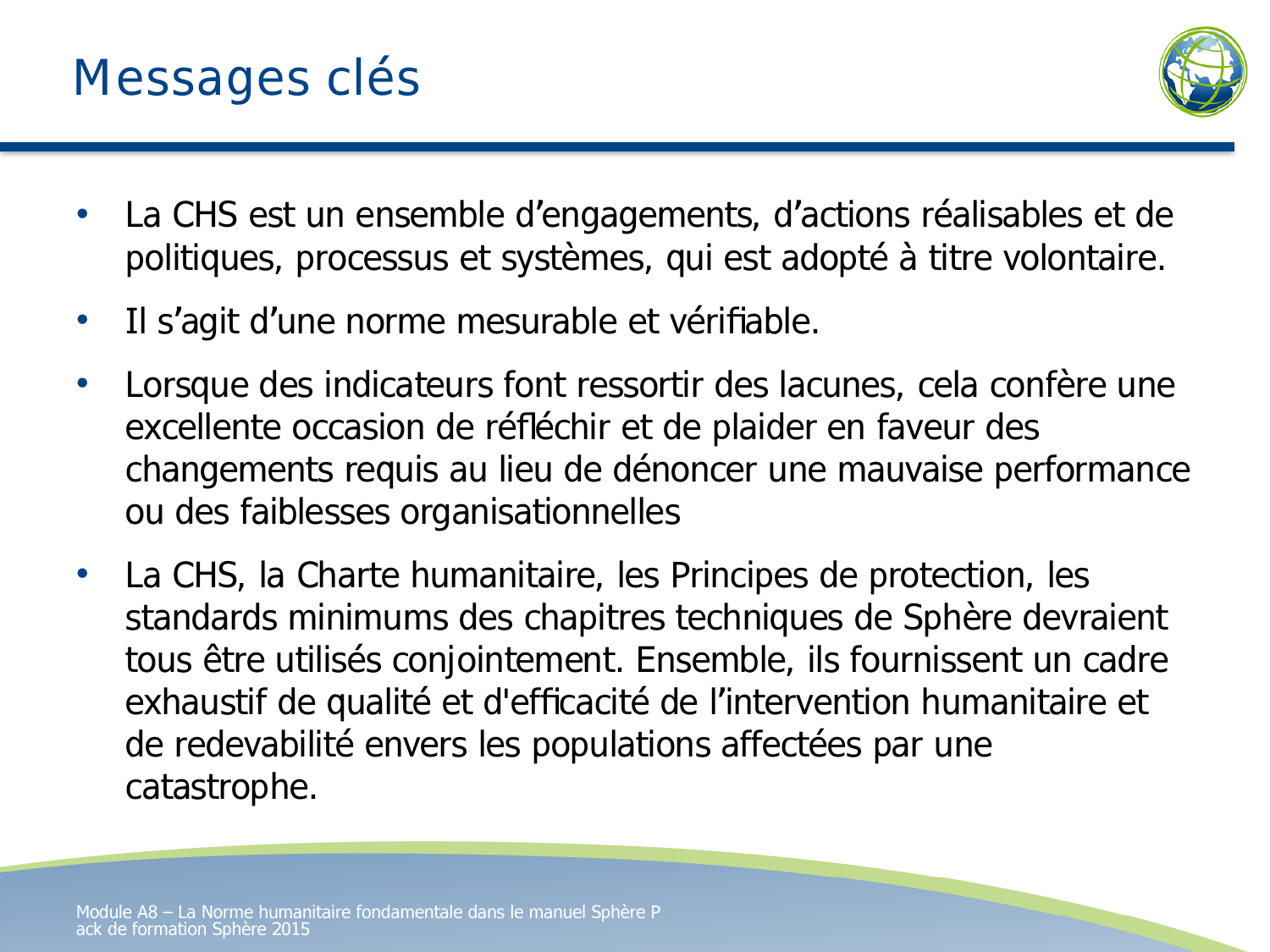

# Messages clés
La CHS est un ensemble d’engagements, d’actions réalisables et de politiques, processus et systèmes, qui est adopté à titre volontaire.
Il s’agit d’une norme mesurable et vérifiable.
Lorsque des indicateurs font ressortir des lacunes, cela confère une excellente occasion de réfléchir et de plaider en faveur des changements requis au lieu de dénoncer une mauvaise performance ou des faiblesses organisationnelles
La CHS, la Charte humanitaire, les Principes de protection, les standards minimums des chapitres techniques de Sphère devraient tous être utilisés conjointement. Ensemble, ils fournissent un cadre exhaustif de qualité et d'efficacité de l’intervention humanitaire et de redevabilité envers les populations affectées par une catastrophe.
Module A8 – La Norme humanitaire fondamentale dans le manuel Sphère Pack de formation Sphère 2015